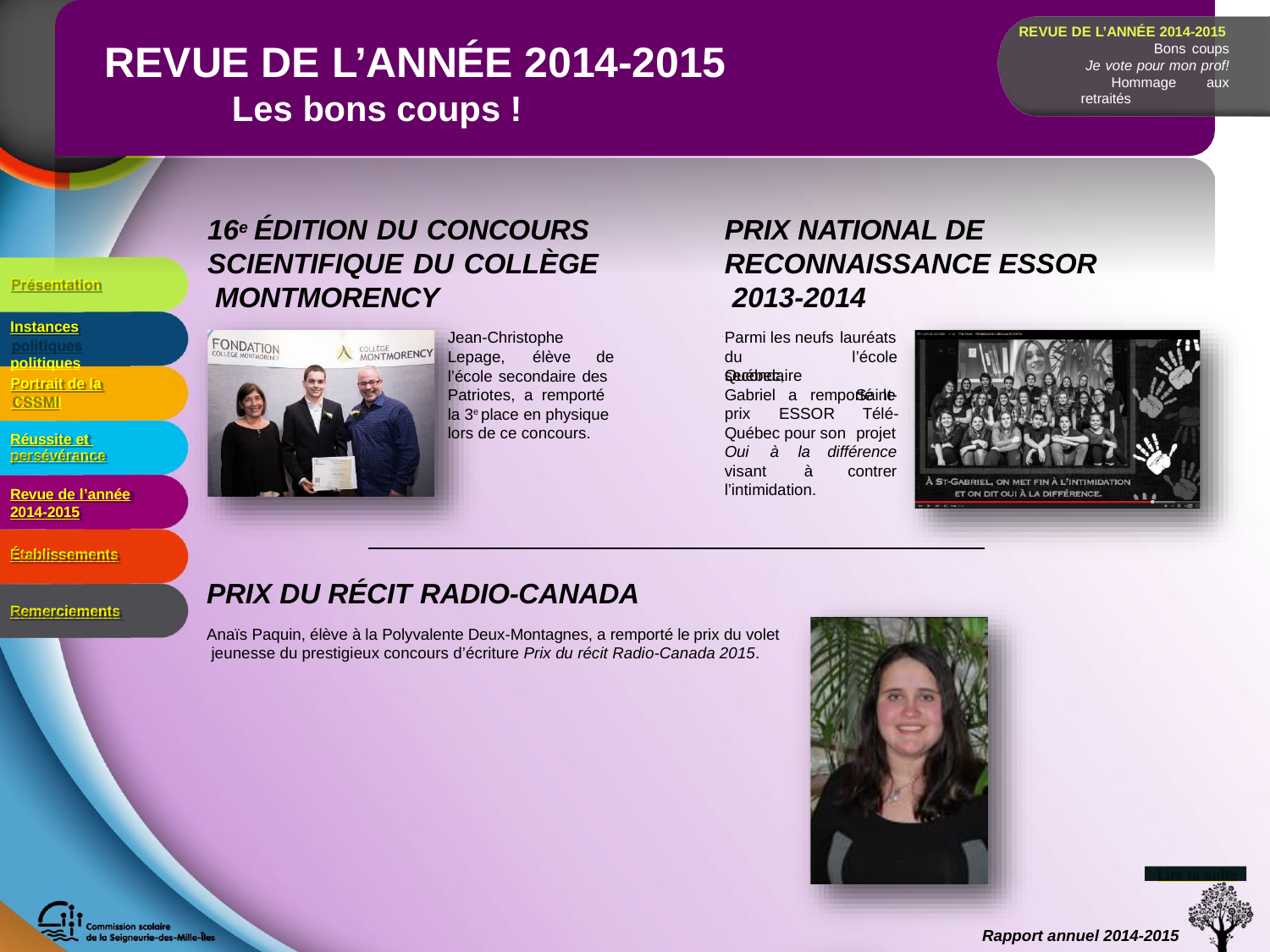

REVUE DE L’ANNÉE 2014-2015
Bons coups  Je vote pour mon prof!  Hommage aux retraités
# REVUE DE L’ANNÉE 2014-2015
Les bons coups !

16e ÉDITION DU CONCOURS  SCIENTIFIQUE DU COLLÈGE  MONTMORENCY
Jean-Christophe
PRIX NATIONAL DE  RECONNAISSANCE ESSOR  2013-2014
Parmi les neufs lauréats

Présentation

Instances  politiques

du	Québec,
l’école  Saint-
Lepage,	élève	de
secondaire
l’école secondaire des  Patriotes, a remporté  la 3e place en physique  lors de ce concours.

Portrait de la  CSSMI
Gabriel   a   remporté  le

prix	ESSOR	Télé-
Québec pour son  projet

Réussite et  persévérance

Oui	à	la
différence
contrer
visant	à

l’intimidation.
Revue de l’année
2014-2015

Établissements

PRIX DU RÉCIT RADIO-CANADA
Anaïs Paquin, élève à la Polyvalente Deux-Montagnes, a remporté le prix du volet  jeunesse du prestigieux concours d’écriture Prix du récit Radio-Canada 2015.

Remerciements

Lire la suite
Rapport annuel 2014-2015